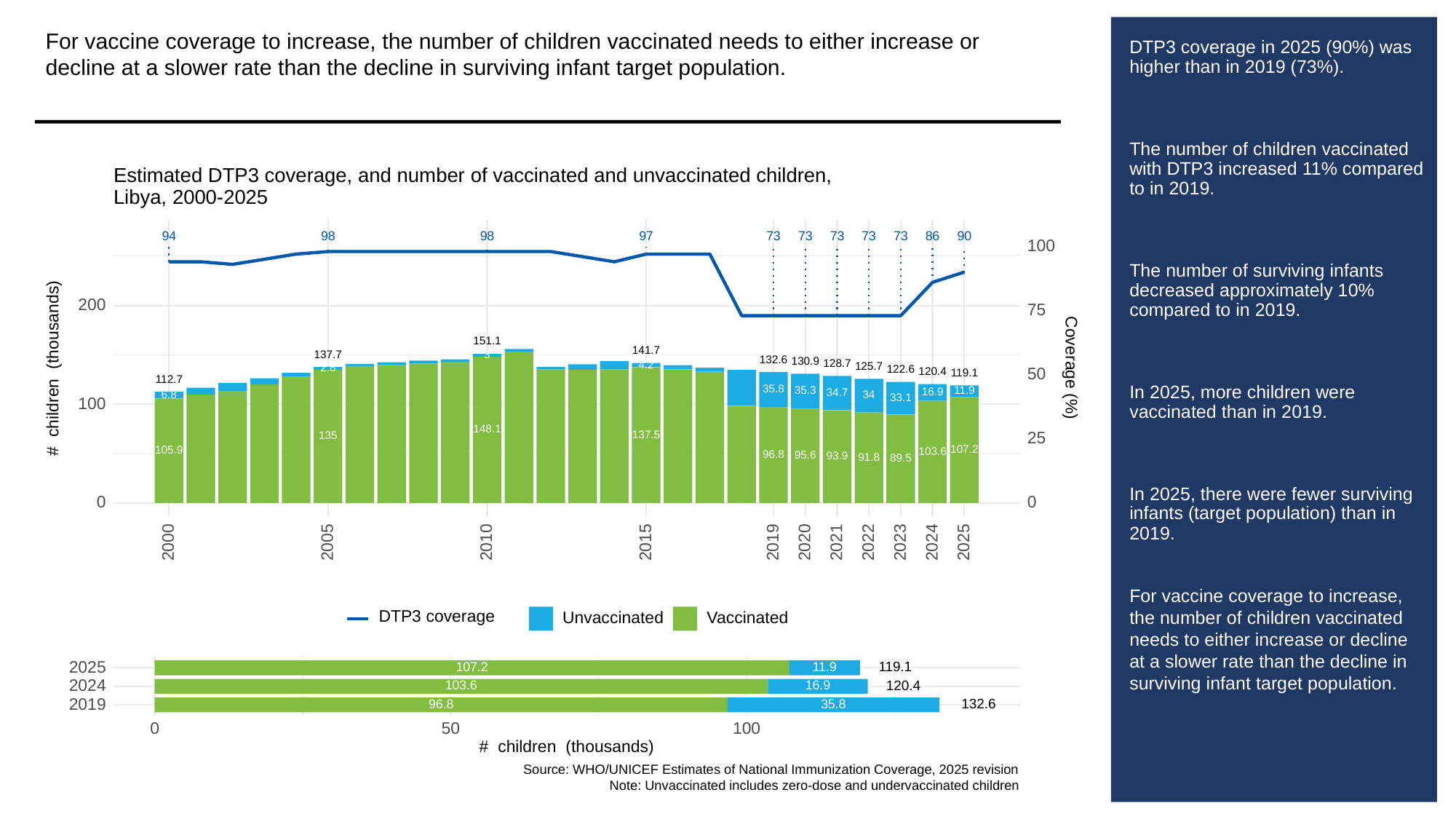

For vaccine coverage to increase, the number of children vaccinated needs to either increase or decline at a slower rate than the decline in surviving infant target population.
# DTP3 coverage in 2025 (90%) was higher than in 2019 (73%).

The number of children vaccinated with DTP3 increased 11% compared to in 2019.

The number of surviving infants decreased approximately 10% compared to in 2019.

In 2025, more children were vaccinated than in 2019.

In 2025, there were fewer surviving infants (target population) than in 2019.

For vaccine coverage to increase, the number of children vaccinated needs to either increase or decline at a slower rate than the decline in surviving infant target population.

Estimated DTP3 coverage, and number of vaccinated and unvaccinated children,
Libya, 2000-2025

73
73
73
73
73
94
98
98
97
86
90
100

200
75

151.1
141.7

137.7
3

132.6

130.9

128.7
#  children  (thousands)
Coverage (%)

4.2

125.7

2.8

122.6

120.4
50
119.1

112.7

35.8
35.3
11.9

16.9
34.7
6.8

34

33.1

100

148.1
137.5
135
25
107.2
105.9
103.6
96.8
95.6
93.9
91.8

89.5
0
0

2023
2000
2005
2010
2015
2019
2020
2021
2022
2024
2025

DTP3 coverage
Unvaccinated
Vaccinated

2025
119.1
107.2
11.9

2024
120.4
103.6
16.9

2019
132.6
35.8
96.8

0
50
100
#  children  (thousands)
Source: WHO/UNICEF Estimates of National Immunization Coverage, 2025 revision
Note: Unvaccinated includes zero-dose and undervaccinated children